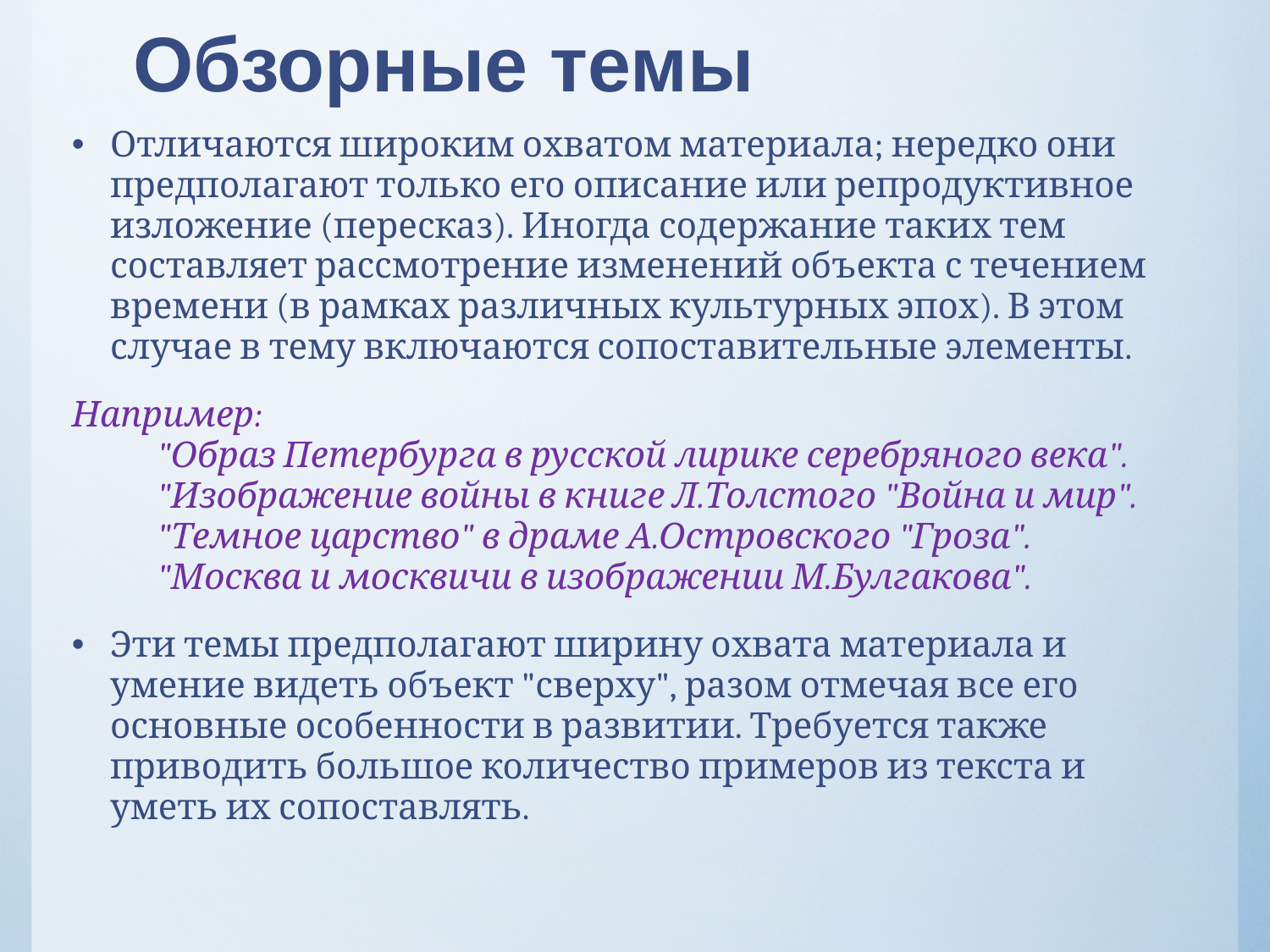

# Обзорные темы
Отличаются широким охватом материала; нередко они предполагают только его описание или репродуктивное изложение (пересказ). Иногда содержание таких тем составляет рассмотрение изменений объекта с течением времени (в рамках различных культурных эпох). В этом случае в тему включаются сопоставительные элементы.
Например:
      "Образ Петербурга в русской лирике серебряного века".
      "Изображение войны в книге Л.Толстого "Война и мир".
      "Темное царство" в драме А.Островского "Гроза".
      "Москва и москвичи в изображении М.Булгакова".
Эти темы предполагают ширину охвата материала и умение видеть объект "сверху", разом отмечая все его основные особенности в развитии. Требуется также приводить большое количество примеров из текста и уметь их сопоставлять.